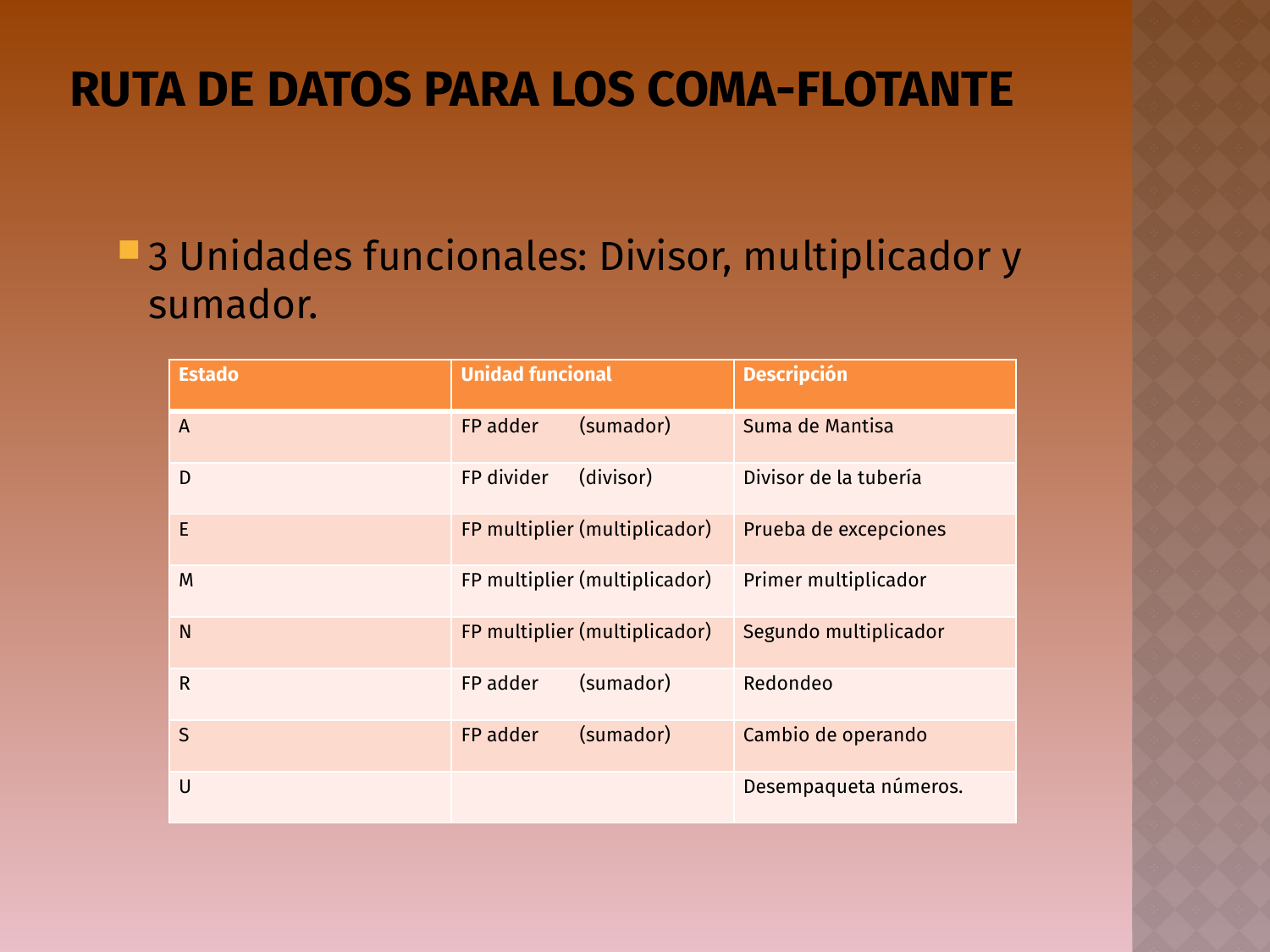

# Ruta de datos para los coma-flotante
3 Unidades funcionales: Divisor, multiplicador y sumador.

| Estado | Unidad funcional | Descripción |
| --- | --- | --- |
| A | FP adder (sumador) | Suma de Mantisa |
| D | FP divider (divisor) | Divisor de la tubería |
| E | FP multiplier (multiplicador) | Prueba de excepciones |
| M | FP multiplier (multiplicador) | Primer multiplicador |
| N | FP multiplier (multiplicador) | Segundo multiplicador |
| R | FP adder (sumador) | Redondeo |
| S | FP adder (sumador) | Cambio de operando |
| U |  | Desempaqueta números. |